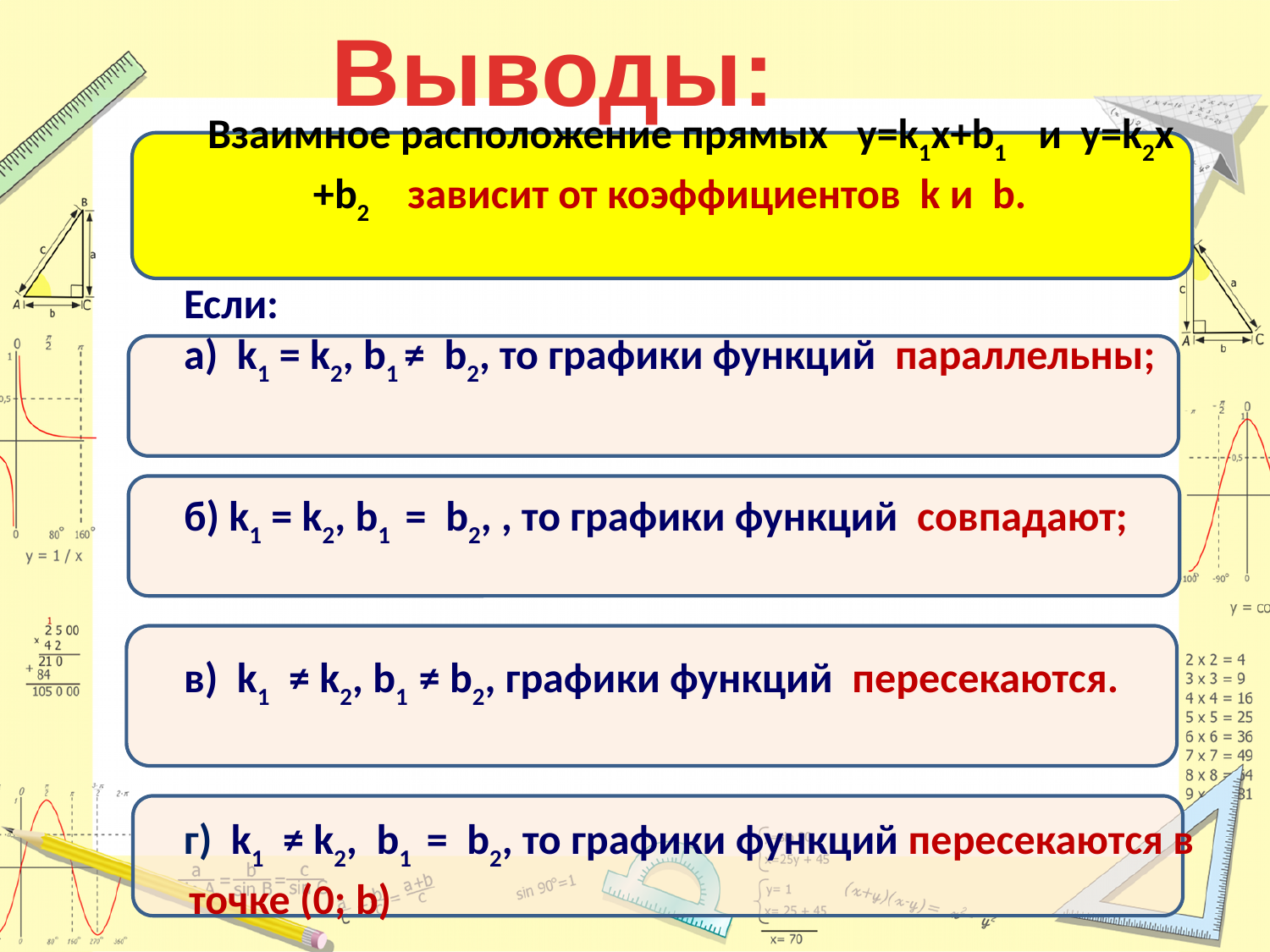

Выводы:
Взаимное расположение прямых   y=k1x+b1     и  y=k2x +b2    зависит от коэффициентов  k и  b.

Если:
а)  k1 = k2, b1 ≠  b2, то графики функций  параллельны;

б) k1 = k2, b1  =  b2, , то графики функций  совпадают;

в)  k1  ≠ k2, b1  ≠ b2, графики функций  пересекаются.

г)  k1  ≠ k2,  b1  =  b2, то графики функций пересекаются в      точке (0; b)